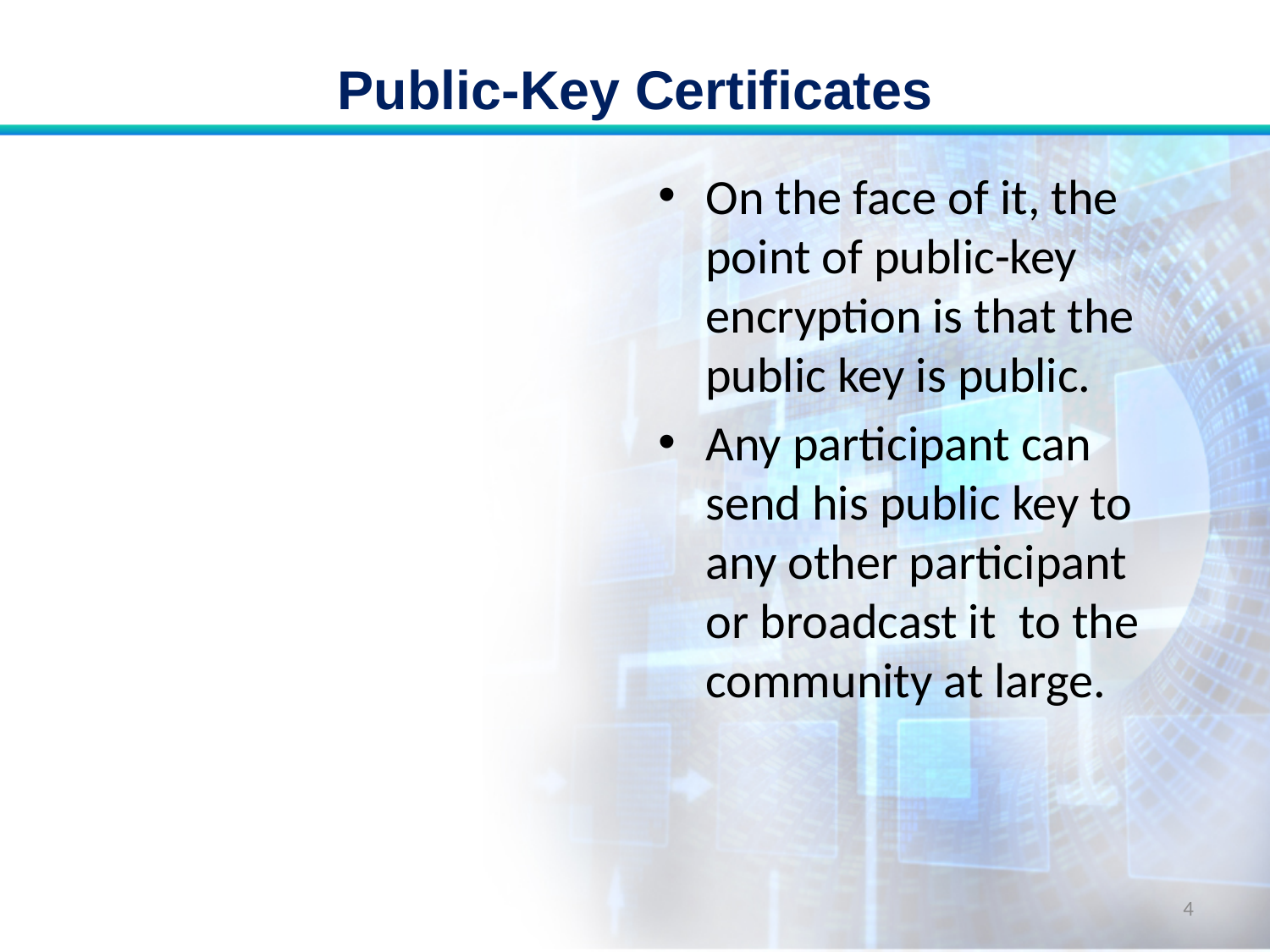

# Public-Key Certificates
On the face of it, the point of public-key encryption is that the public key is public.
Any participant can send his public key to any other participant or broadcast it  to the community at large.

4